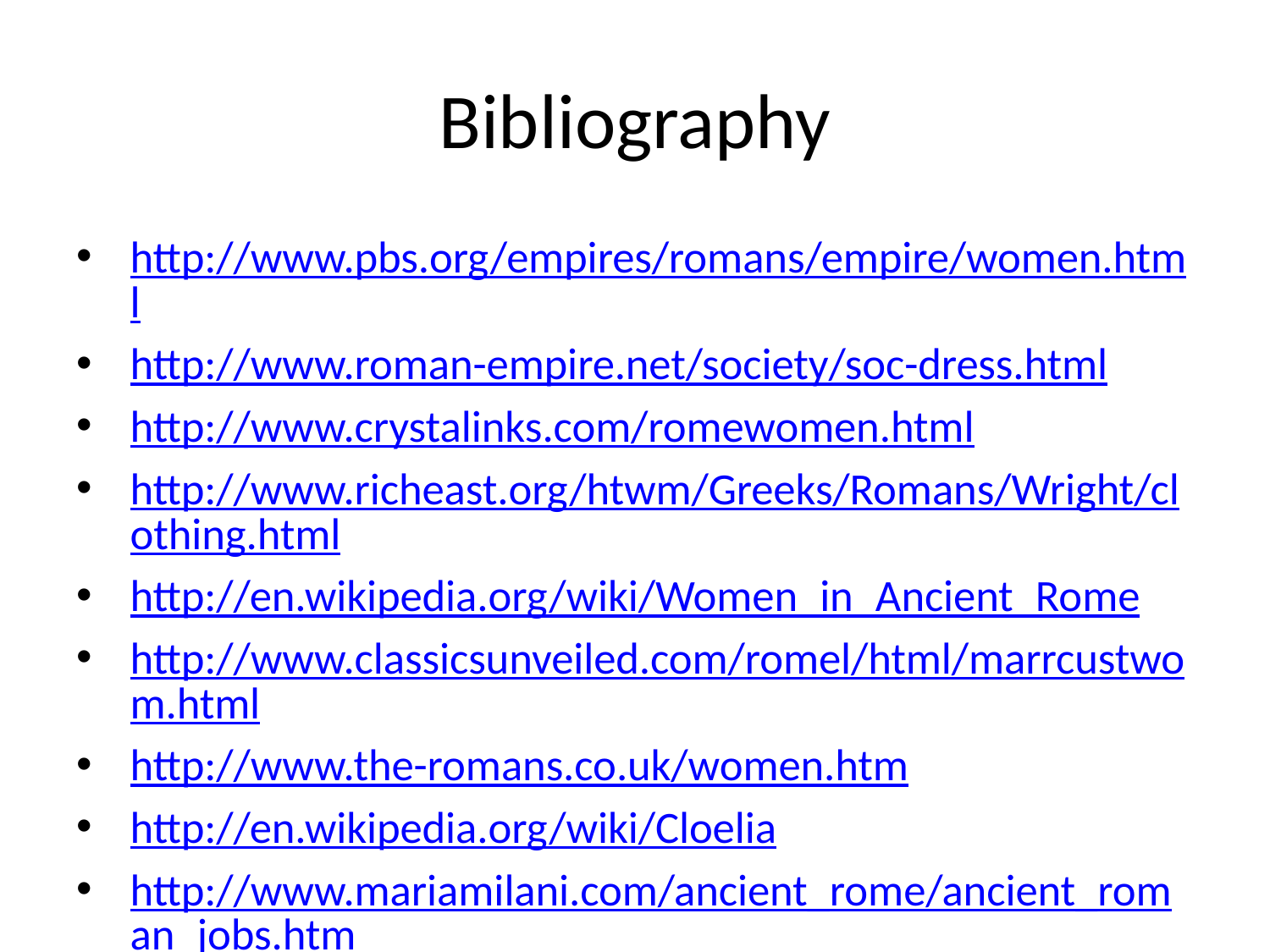

# Bibliography
http://www.pbs.org/empires/romans/empire/women.html
http://www.roman-empire.net/society/soc-dress.html
http://www.crystalinks.com/romewomen.html
http://www.richeast.org/htwm/Greeks/Romans/Wright/clothing.html
http://en.wikipedia.org/wiki/Women_in_Ancient_Rome
http://www.classicsunveiled.com/romel/html/marrcustwom.html
http://www.the-romans.co.uk/women.htm
http://en.wikipedia.org/wiki/Cloelia
http://www.mariamilani.com/ancient_rome/ancient_roman_jobs.htm
http://www.britishmuseum.org/explore/highlights/highlight_objects/pe_mla/g/gold_breast_chain.aspx